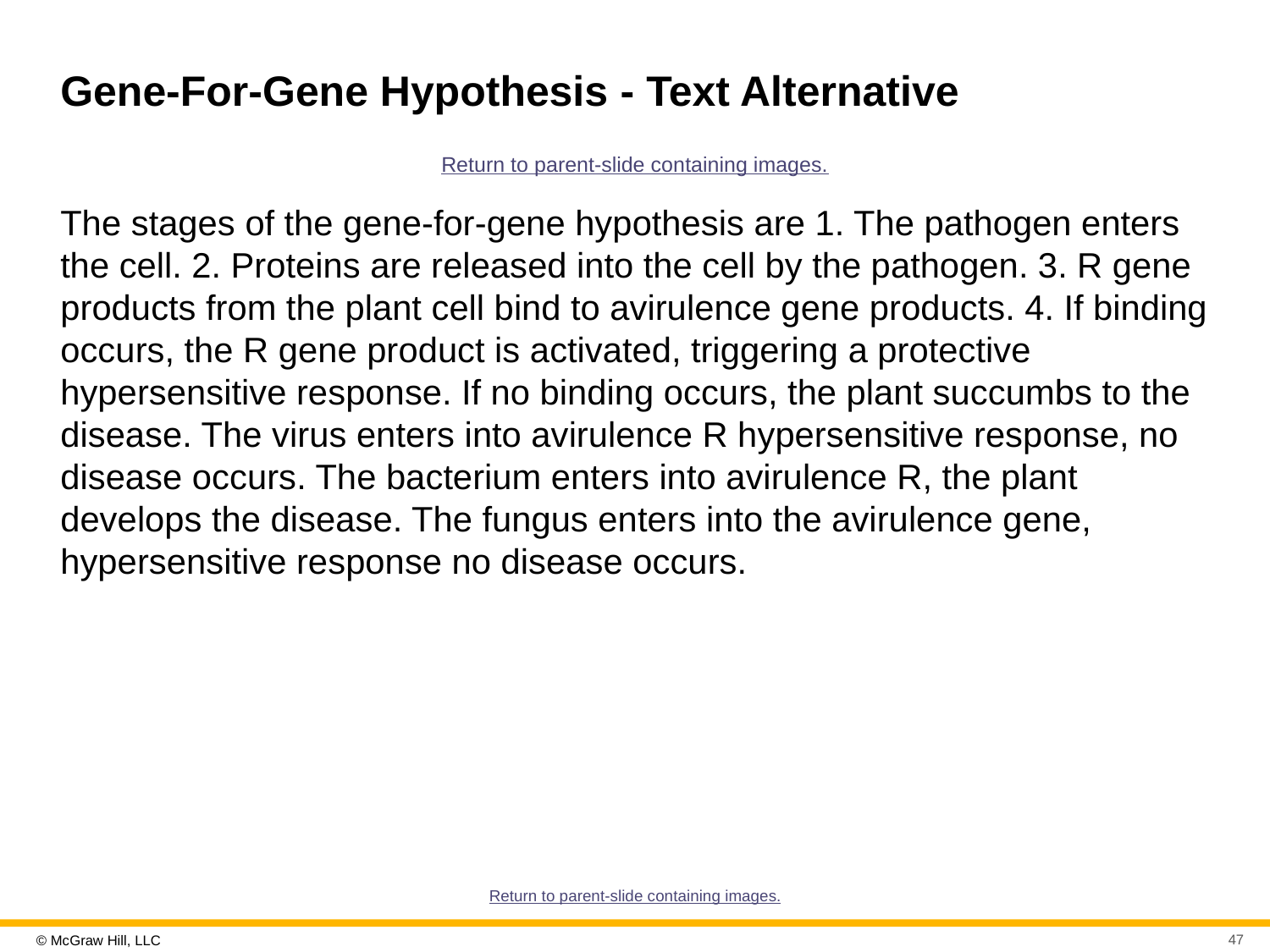

# Gene-For-Gene Hypothesis - Text Alternative
Return to parent-slide containing images.
The stages of the gene-for-gene hypothesis are 1. The pathogen enters the cell. 2. Proteins are released into the cell by the pathogen. 3. R gene products from the plant cell bind to avirulence gene products. 4. If binding occurs, the R gene product is activated, triggering a protective hypersensitive response. If no binding occurs, the plant succumbs to the disease. The virus enters into avirulence R hypersensitive response, no disease occurs. The bacterium enters into avirulence R, the plant develops the disease. The fungus enters into the avirulence gene, hypersensitive response no disease occurs.
Return to parent-slide containing images.
47